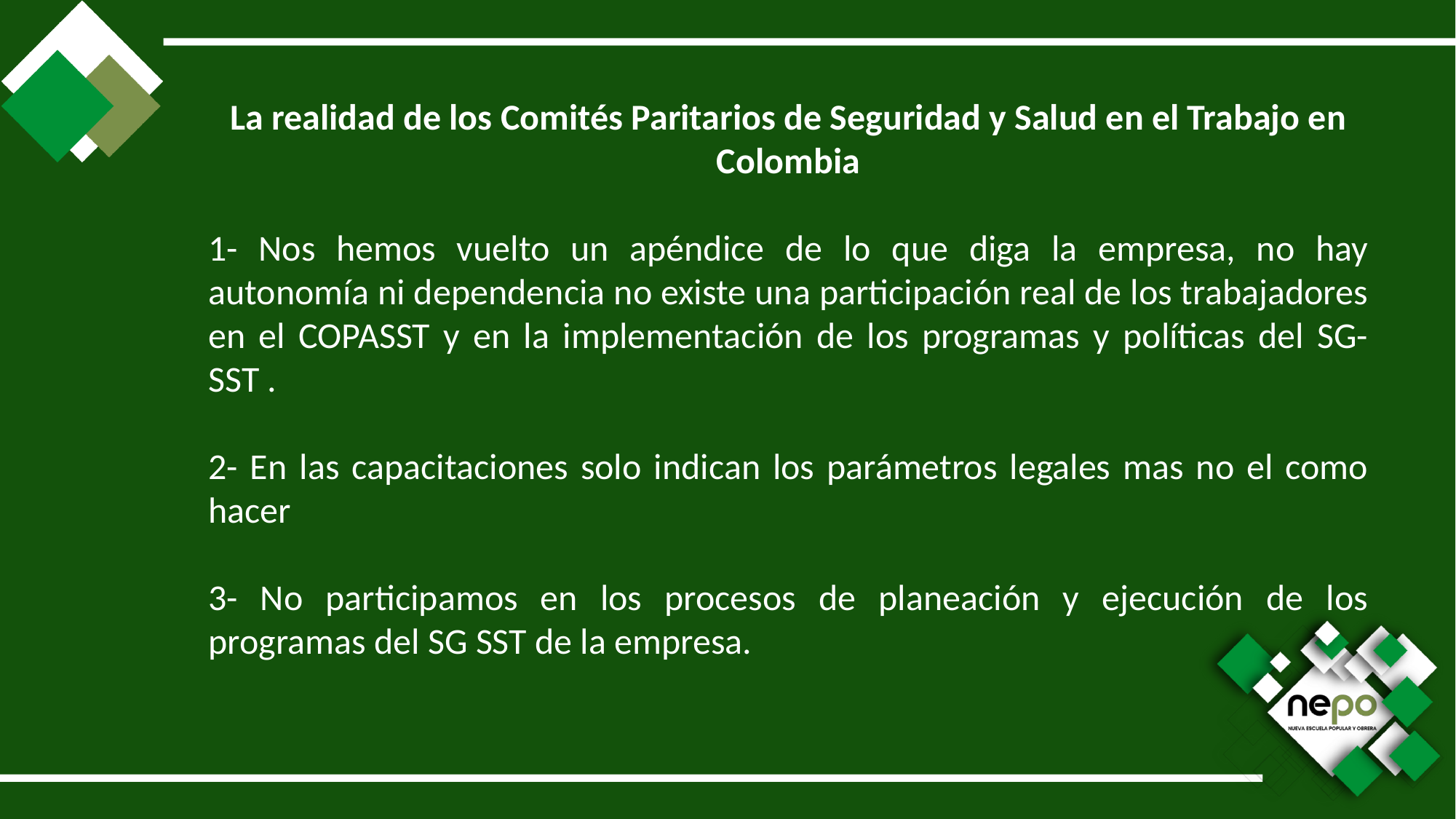

La realidad de los Comités Paritarios de Seguridad y Salud en el Trabajo en Colombia

1- Nos hemos vuelto un apéndice de lo que diga la empresa, no hay autonomía ni dependencia no existe una participación real de los trabajadores en el COPASST y en la implementación de los programas y políticas del SG-SST .

2- En las capacitaciones solo indican los parámetros legales mas no el como hacer

3- No participamos en los procesos de planeación y ejecución de los programas del SG SST de la empresa.